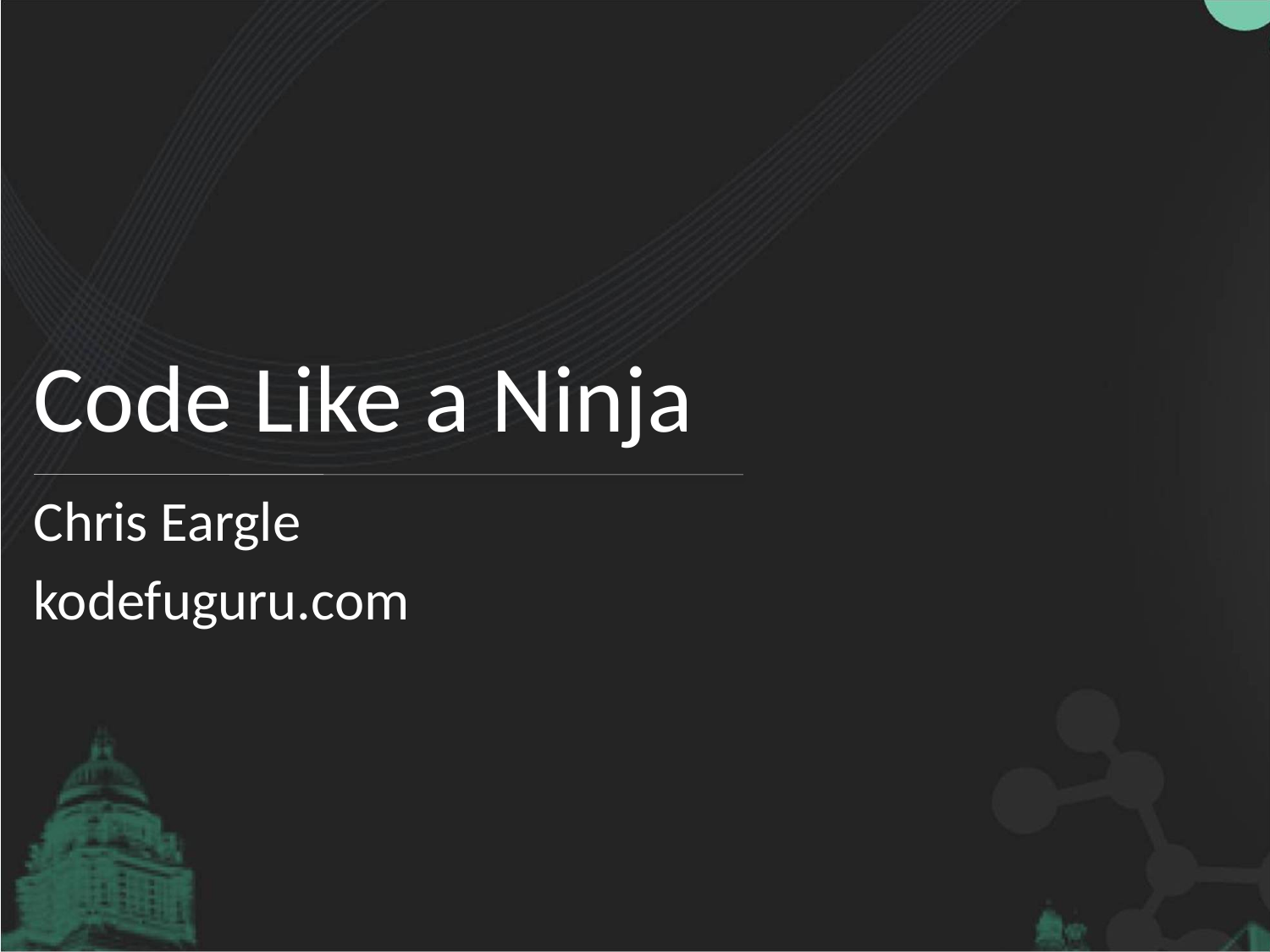

# Code Like a Ninja
Chris Eargle
kodefuguru.com